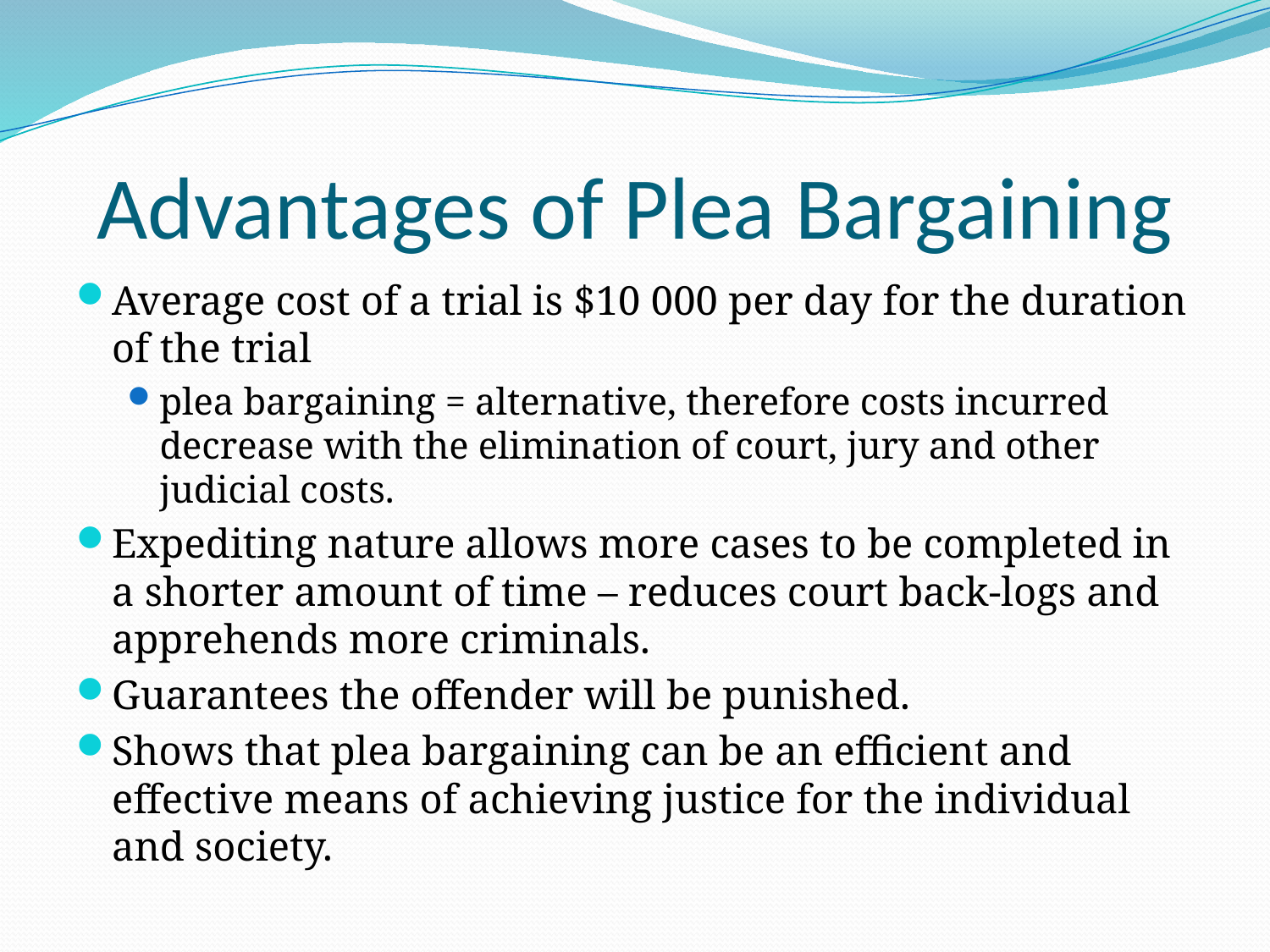

# Advantages of Plea Bargaining
Average cost of a trial is $10 000 per day for the duration of the trial
plea bargaining = alternative, therefore costs incurred decrease with the elimination of court, jury and other judicial costs.
Expediting nature allows more cases to be completed in a shorter amount of time – reduces court back-logs and apprehends more criminals.
Guarantees the offender will be punished.
Shows that plea bargaining can be an efficient and effective means of achieving justice for the individual and society.